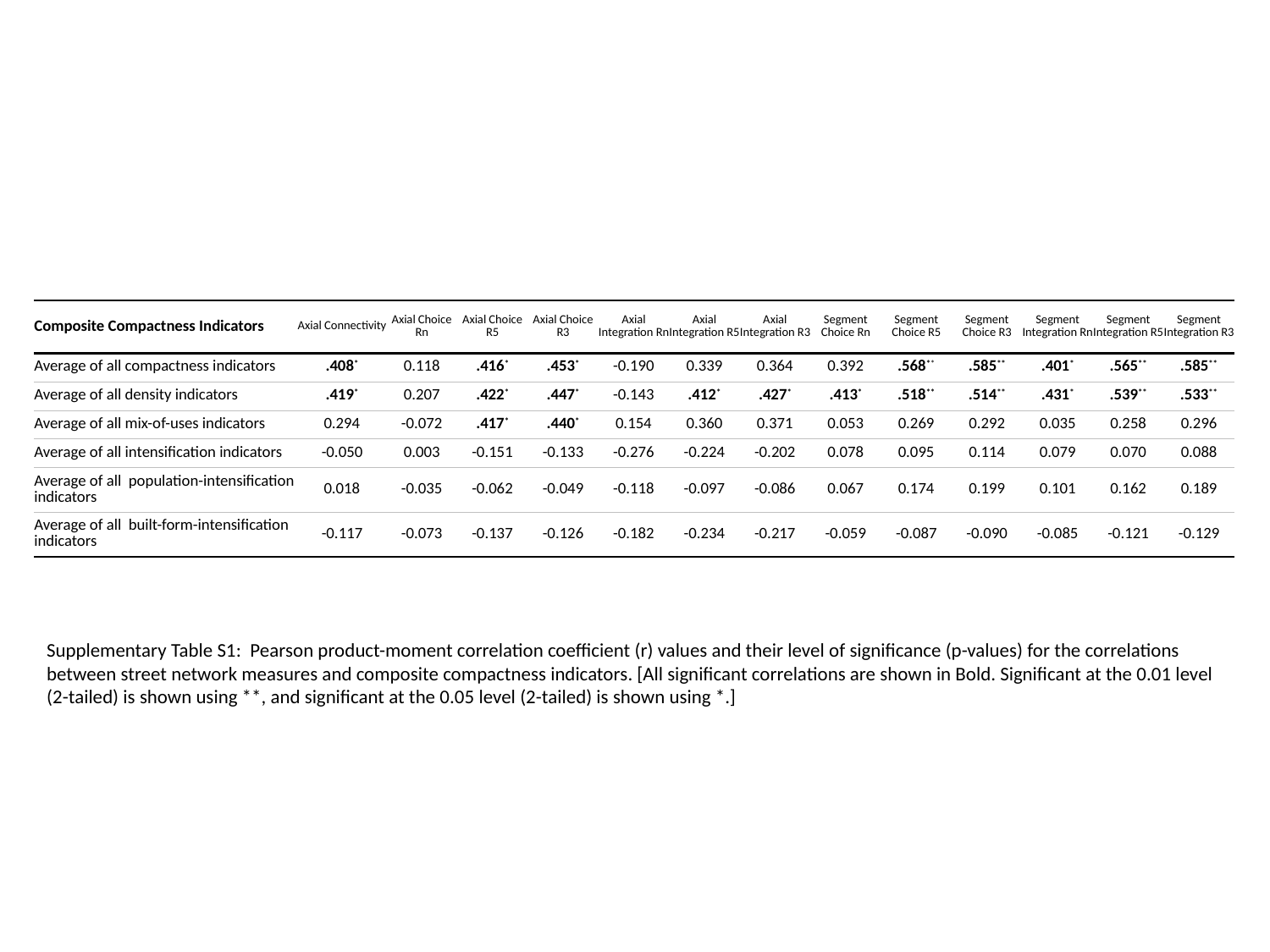

| Composite Compactness Indicators | Axial Connectivity | Axial Choice Rn | Axial Choice R5 | Axial Choice R3 | Axial Integration Rn | Axial Integration R5 | Axial Integration R3 | Segment Choice Rn | Segment Choice R5 | Segment Choice R3 | Segment Integration Rn | Segment Integration R5 | Segment Integration R3 |
| --- | --- | --- | --- | --- | --- | --- | --- | --- | --- | --- | --- | --- | --- |
| Average of all compactness indicators | .408\* | 0.118 | .416\* | .453\* | -0.190 | 0.339 | 0.364 | 0.392 | .568\*\* | .585\*\* | .401\* | .565\*\* | .585\*\* |
| Average of all density indicators | .419\* | 0.207 | .422\* | .447\* | -0.143 | .412\* | .427\* | .413\* | .518\*\* | .514\*\* | .431\* | .539\*\* | .533\*\* |
| Average of all mix-of-uses indicators | 0.294 | -0.072 | .417\* | .440\* | 0.154 | 0.360 | 0.371 | 0.053 | 0.269 | 0.292 | 0.035 | 0.258 | 0.296 |
| Average of all intensification indicators | -0.050 | 0.003 | -0.151 | -0.133 | -0.276 | -0.224 | -0.202 | 0.078 | 0.095 | 0.114 | 0.079 | 0.070 | 0.088 |
| Average of all population-intensification indicators | 0.018 | -0.035 | -0.062 | -0.049 | -0.118 | -0.097 | -0.086 | 0.067 | 0.174 | 0.199 | 0.101 | 0.162 | 0.189 |
| Average of all built-form-intensification indicators | -0.117 | -0.073 | -0.137 | -0.126 | -0.182 | -0.234 | -0.217 | -0.059 | -0.087 | -0.090 | -0.085 | -0.121 | -0.129 |
Supplementary Table S1:  Pearson product-moment correlation coefficient (r) values and their level of significance (p-values) for the correlations between street network measures and composite compactness indicators. [All significant correlations are shown in Bold. Significant at the 0.01 level (2-tailed) is shown using **, and significant at the 0.05 level (2-tailed) is shown using *.]